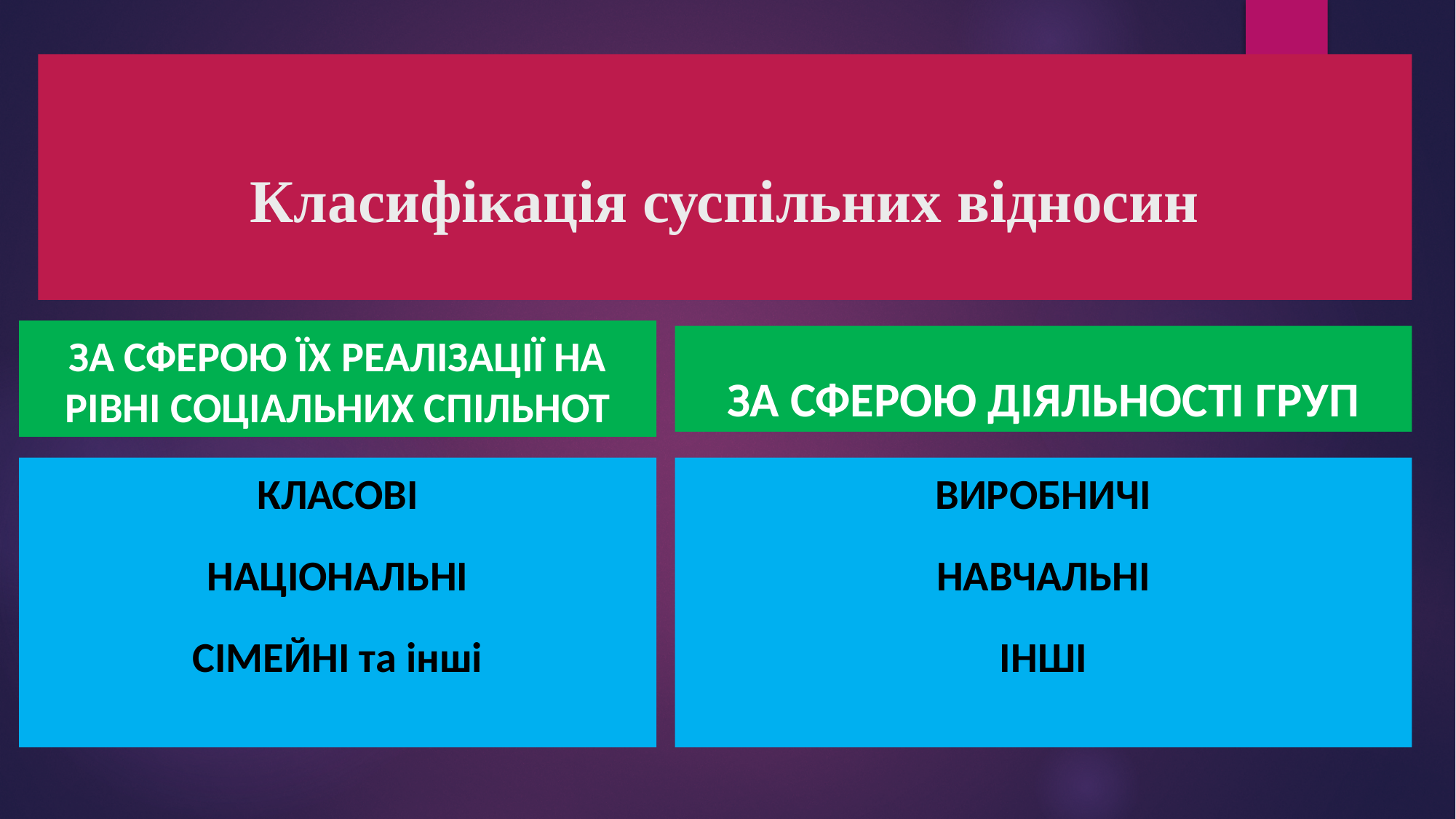

# Класифікація суспільних відносин
ЗА СФЕРОЮ ЇХ РЕАЛІЗАЦІЇ НА РІВНІ СОЦІАЛЬНИХ СПІЛЬНОТ
ЗА СФЕРОЮ ДІЯЛЬНОСТІ ГРУП
КЛАСОВІ
НАЦІОНАЛЬНІ
СІМЕЙНІ та інші

ВИРОБНИЧІ
НАВЧАЛЬНІ
ІНШІ